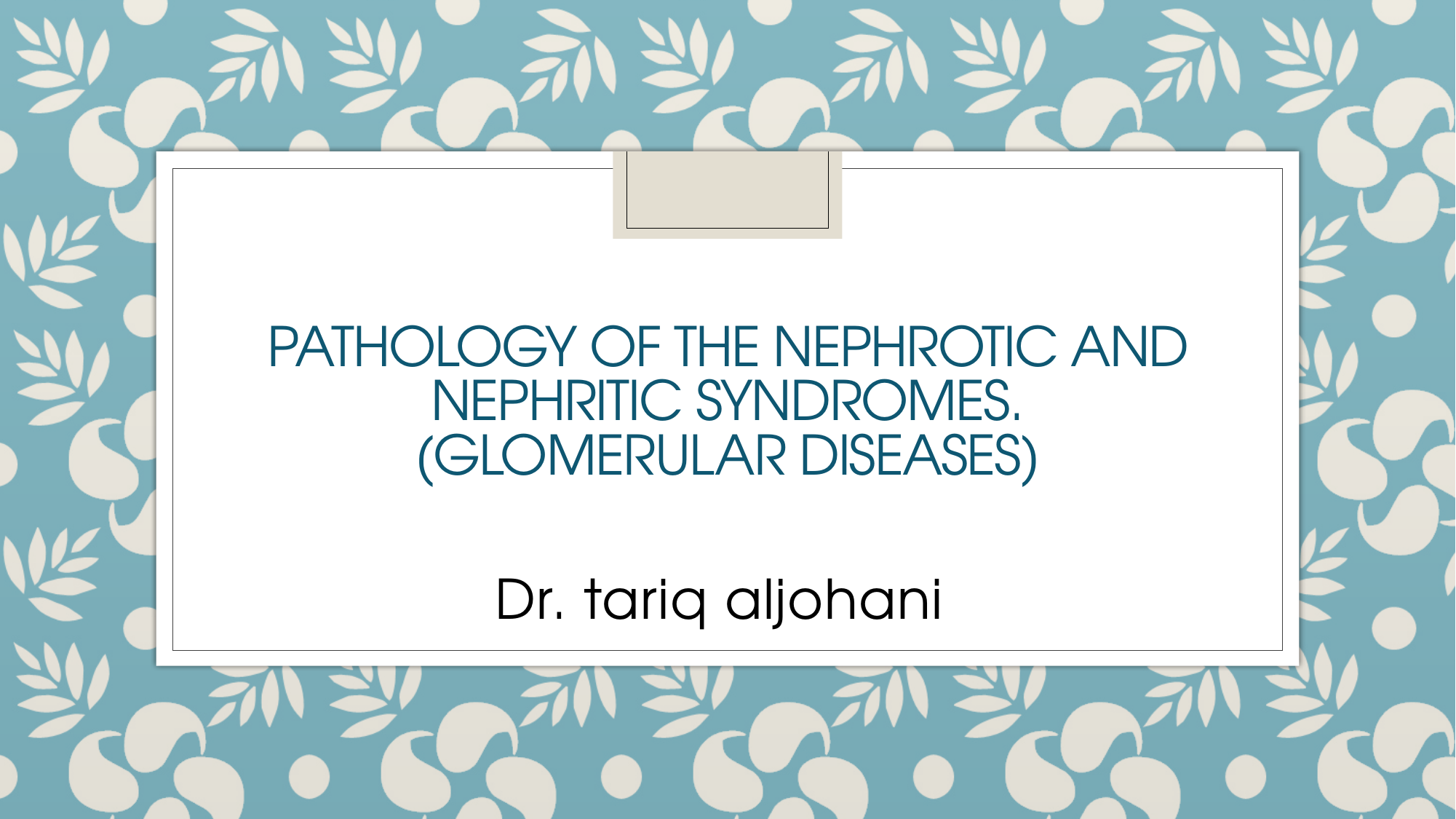

# Pathology of the Nephrotic and Nephritic Syndromes. (glomerular diseases)
Dr. tariq aljohani